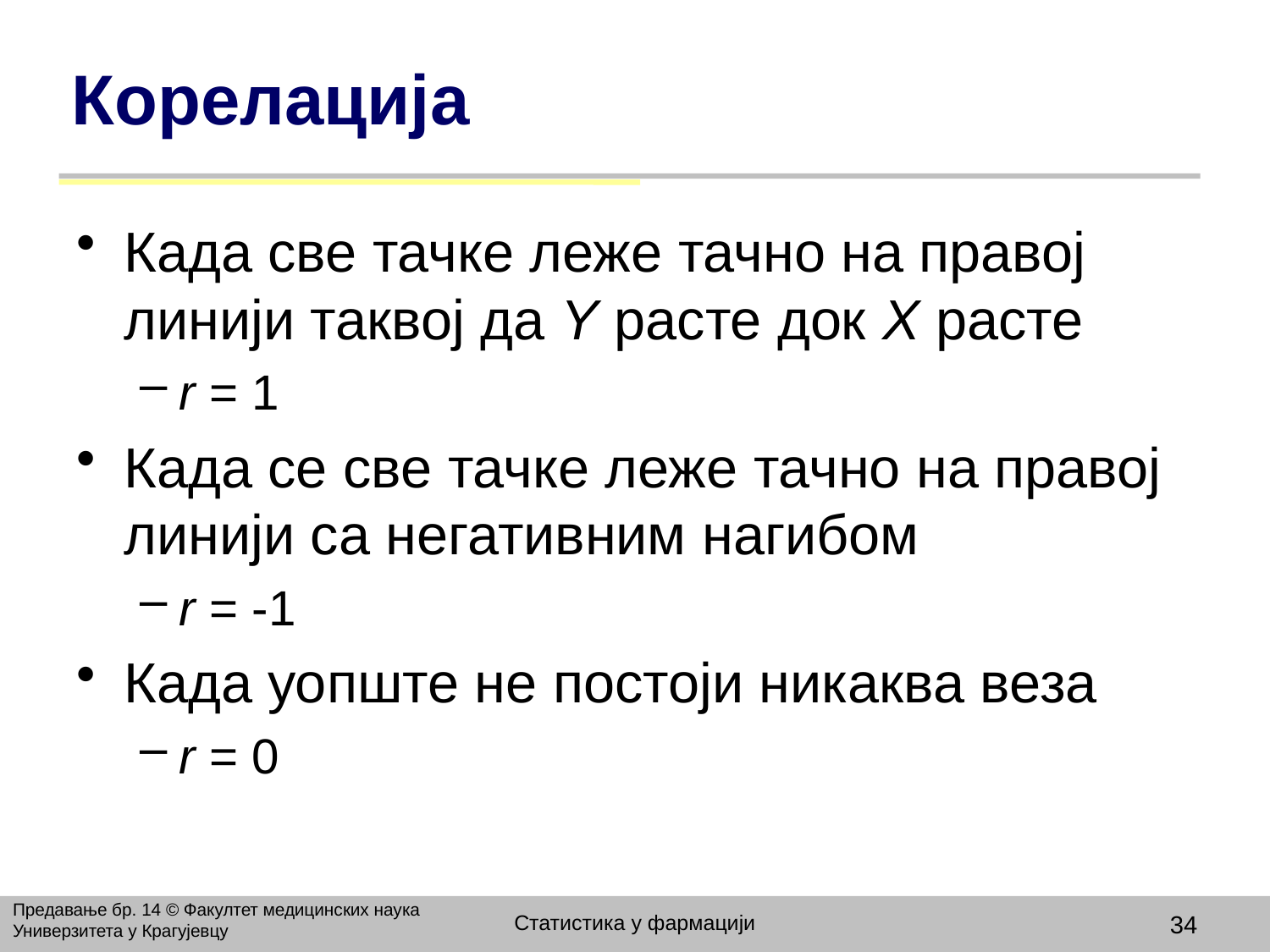

# Корелација
Када све тачке леже тачно на правој линији таквој да Y расте док X расте
r = 1
Када се све тачке леже тачно на правој линији са негативним нагибом
r = -1
Када уопште не постоји никаква веза
r = 0
Предавање бр. 14 © Факултет медицинских наука Универзитета у Крагујевцу
Статистика у фармацији
34